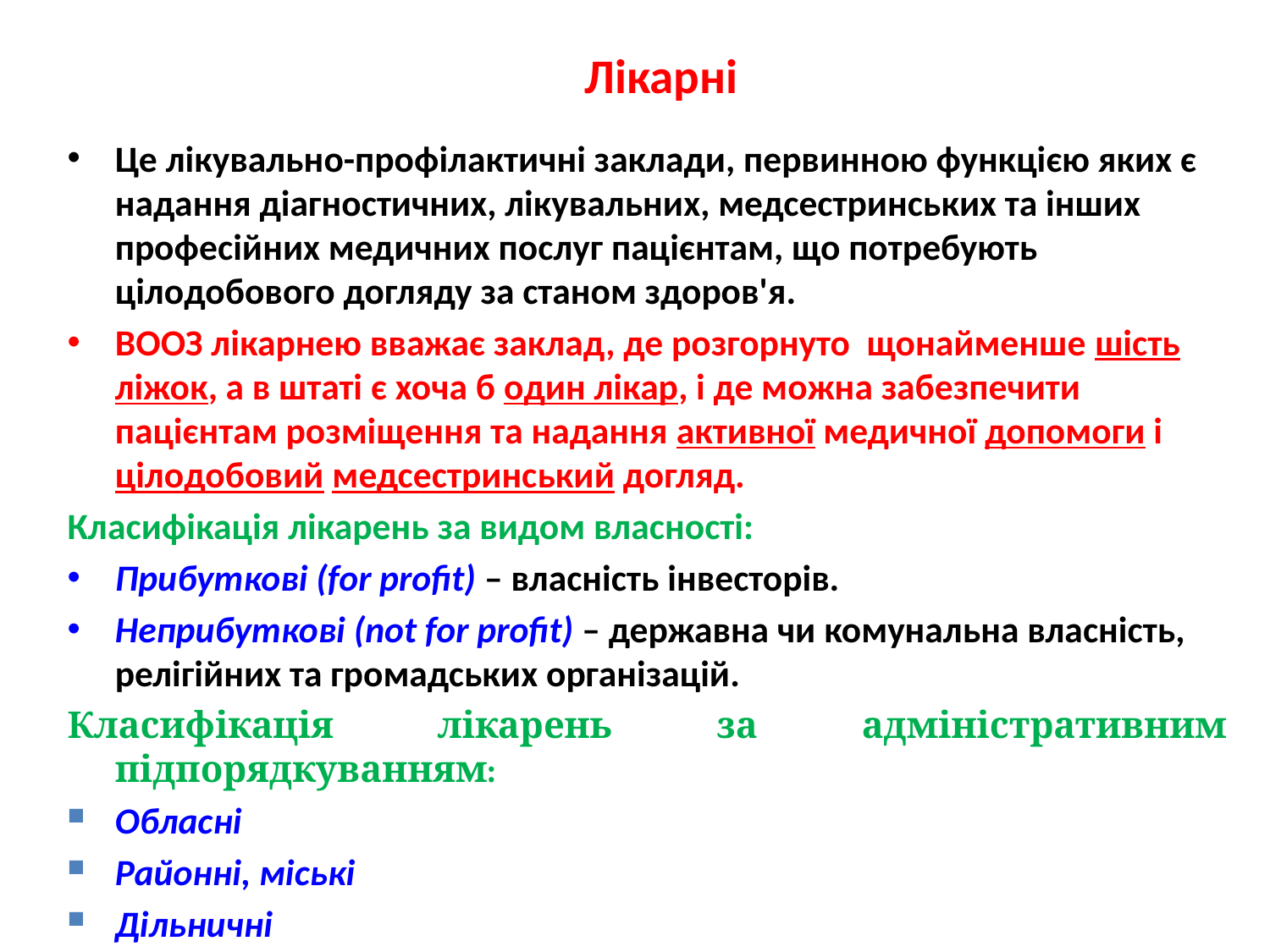

Лікарні
Це лікувально-профілактичні заклади, первинною функцією яких є надання діагностичних, лікувальних, медсестринських та інших професійних медичних послуг пацієнтам, що потребують цілодобового догляду за станом здоров'я.
ВООЗ лікарнею вважає заклад, де розгорнуто  щонайменше шість ліжок, а в штаті є хоча б один лікар, і де можна забезпечити пацієнтам розміщення та надання активної медичної допомоги і цілодобовий медсестринський догляд.
Класифікація лікарень за видом власності:
Прибуткові (for profit) – власність інвесторів.
Неприбуткові (not for profit) – державна чи комунальна власність, релігійних та громадських організацій.
Класифікація лікарень за адміністративним підпорядкуванням:
Обласні
Районні, міські
Дільничні